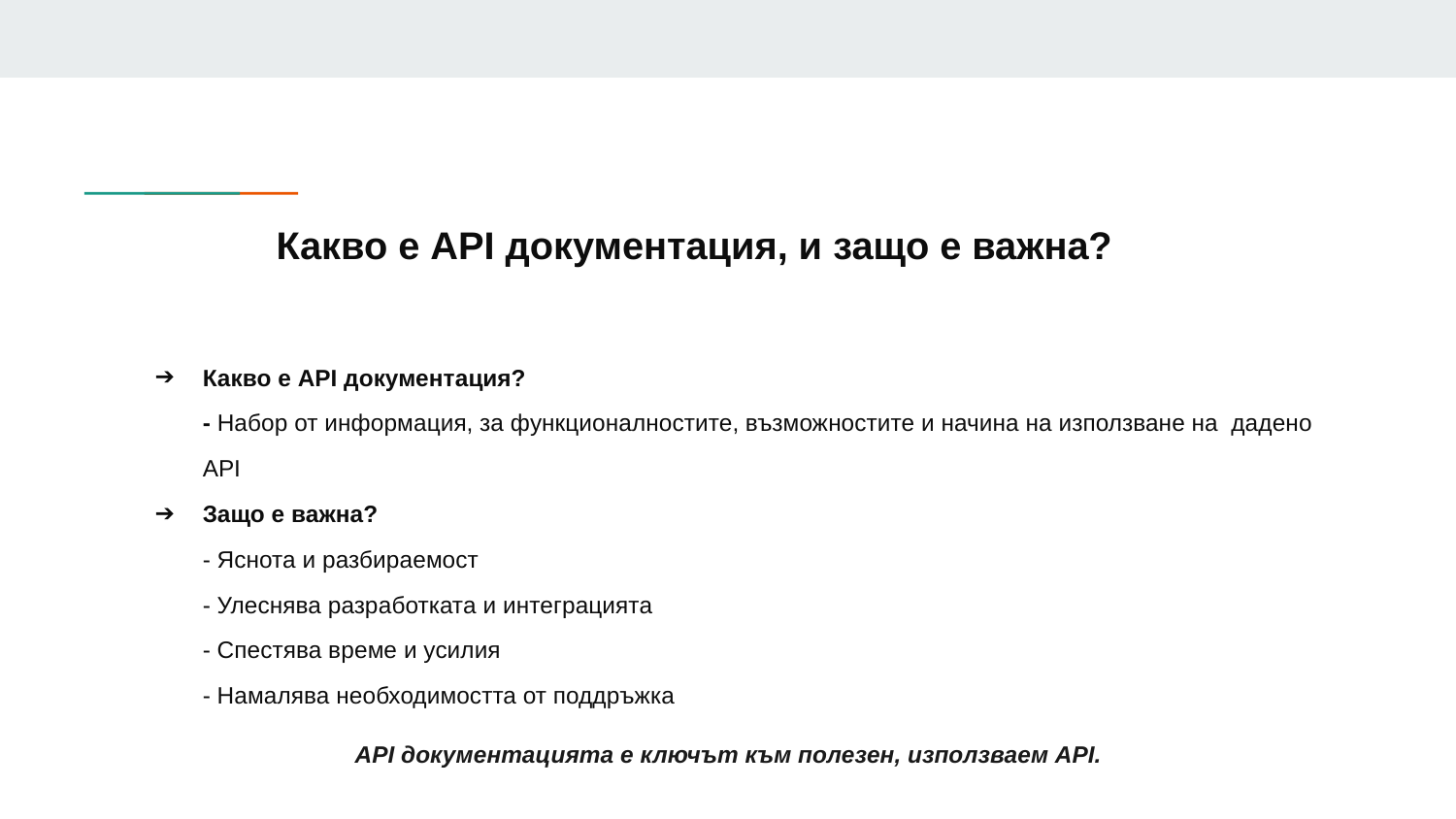

# Какво е API документация, и защo e важна?
Какво е API документация?
- Набор от информация, за функционалностите, възможностите и начина на използване на  дадено API
Защо е важна?
- Яснота и разбираемост
- Улеснява разработката и интеграцията
- Спестява време и усилия
- Намалява необходимостта от поддръжка
API документацията е ключът към полезен, използваем API.